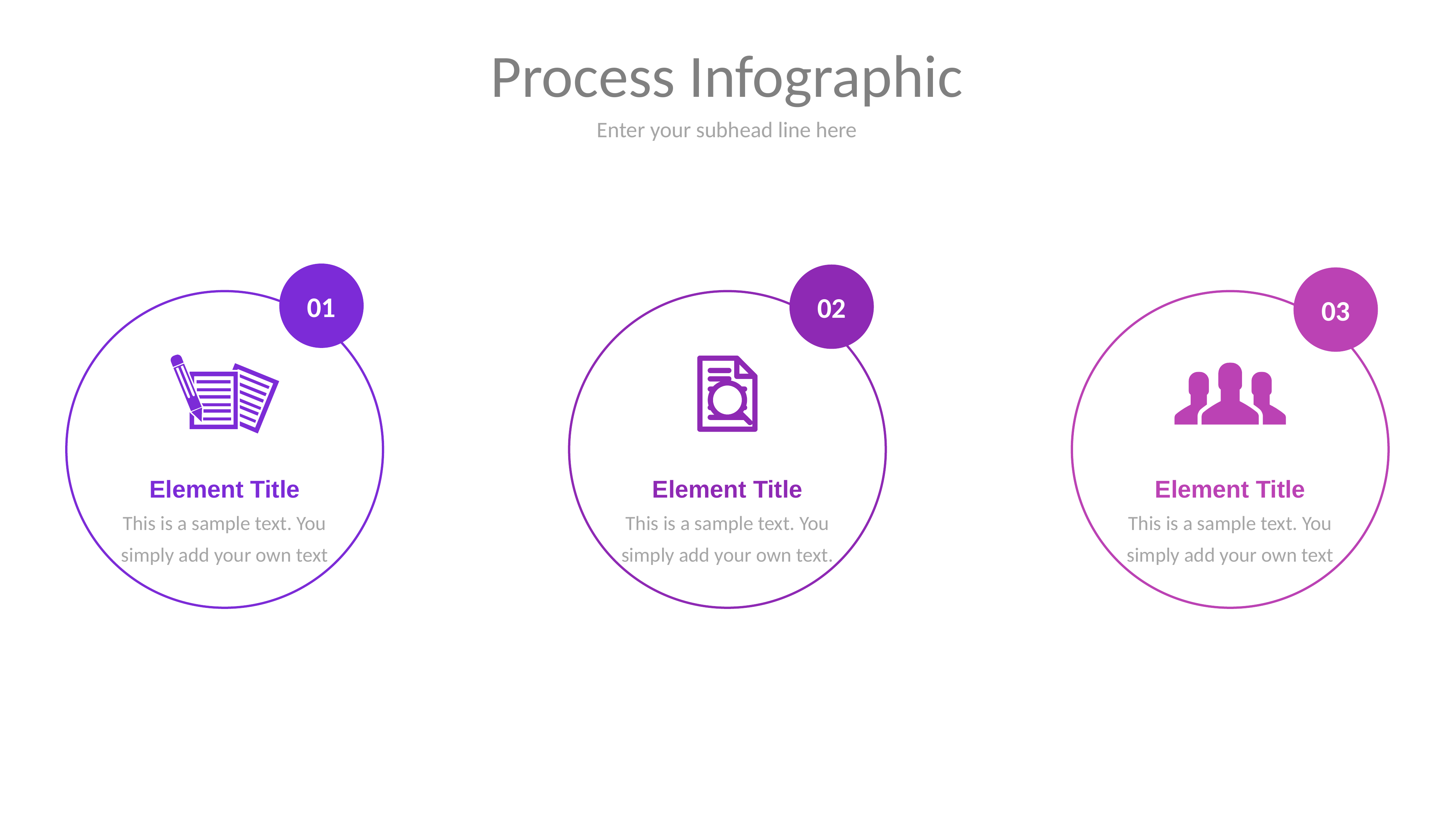

# Process Infographic
Enter your subhead line here
01
02
03

Element Title
This is a sample text. You simply add your own text
Element Title
This is a sample text. You simply add your own text.
Element Title
This is a sample text. You simply add your own text